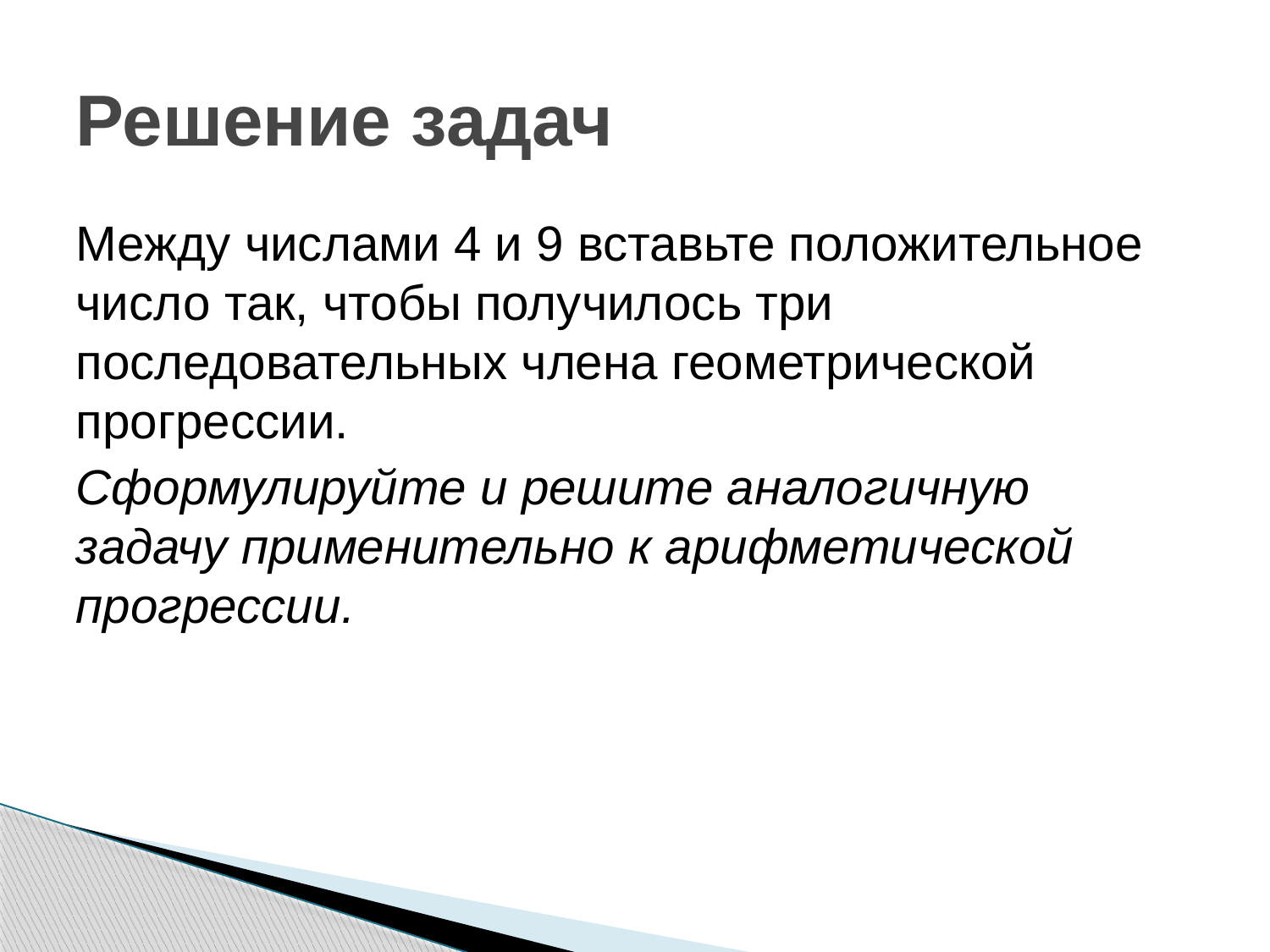

# Решение задач
Между числами 4 и 9 вставьте положительное число так, чтобы получилось три последовательных члена геометрической прогрессии.
Сформулируйте и решите аналогичную задачу применительно к арифметической прогрессии.